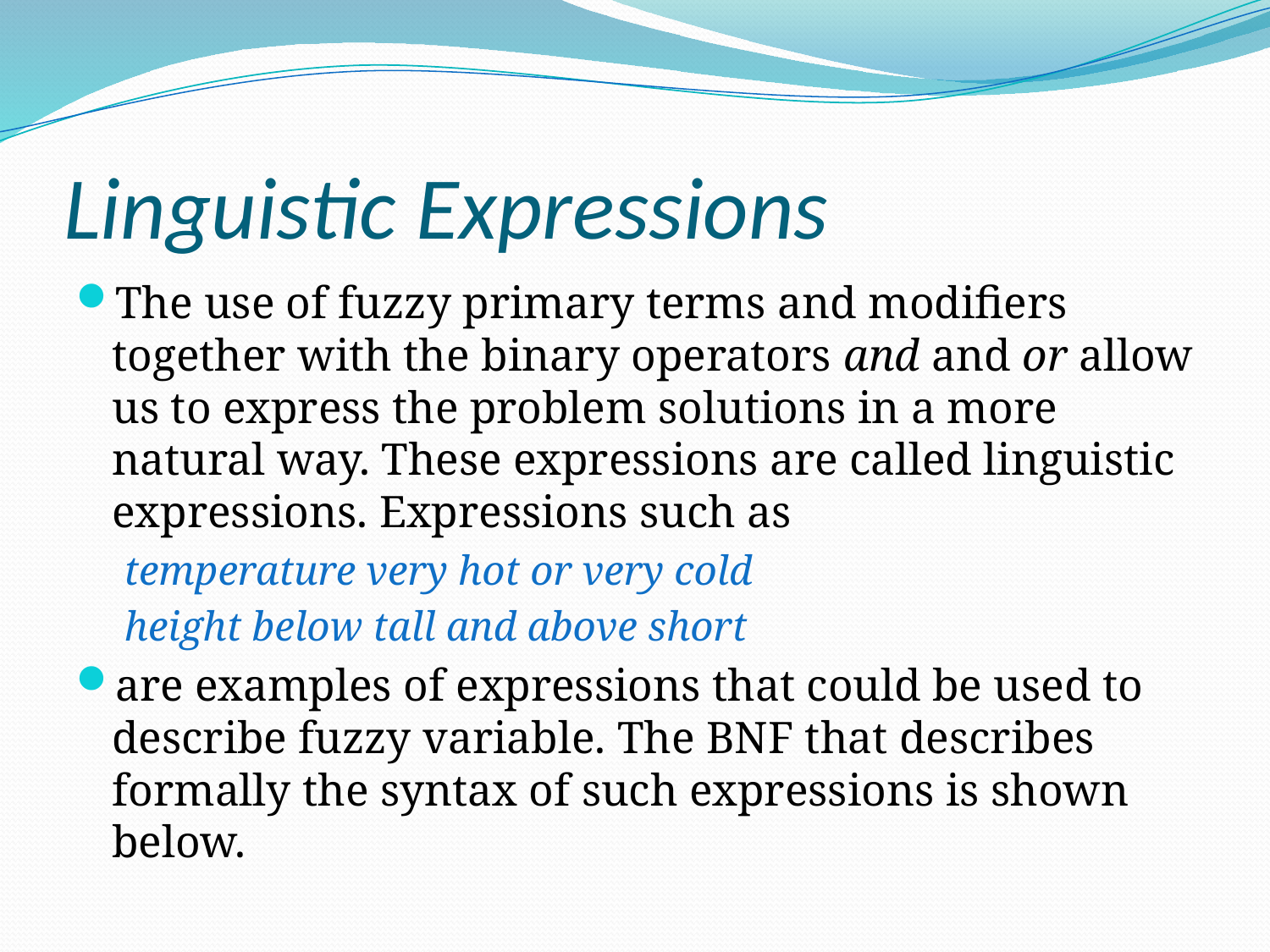

# Linguistic Expressions
The use of fuzzy primary terms and modifiers together with the binary operators and and or allow us to express the problem solutions in a more natural way. These expressions are called linguistic expressions. Expressions such as
temperature very hot or very cold
height below tall and above short
are examples of expressions that could be used to describe fuzzy variable. The BNF that describes formally the syntax of such expressions is shown below.